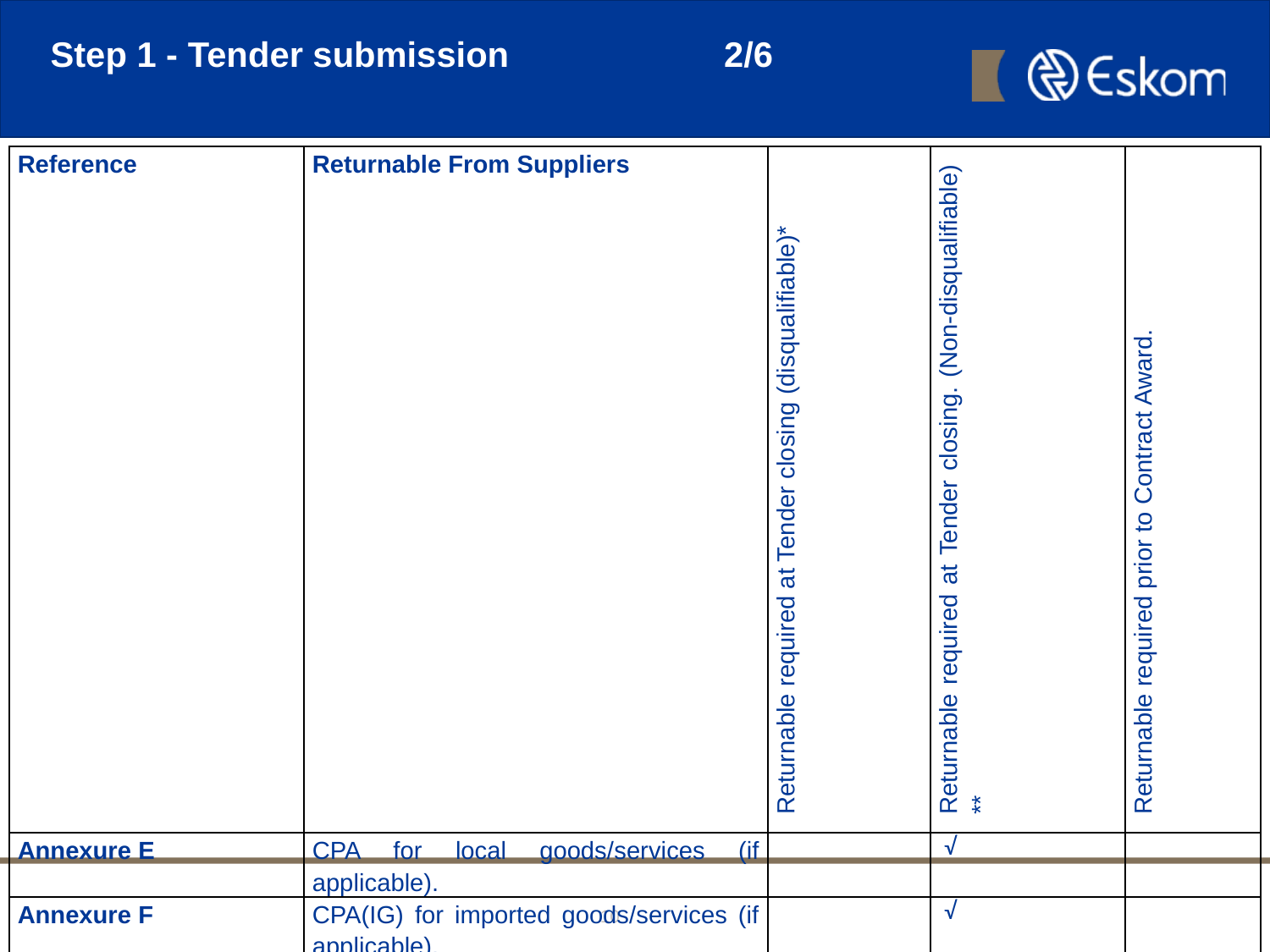

# Step 1 - Tender submission 	                 2/6
| Reference | Returnable From Suppliers | Returnable required at Tender closing (disqualifiable)\* | Returnable required at Tender closing. (Non-disqualifiable) \*\* | Returnable required prior to Contract Award. |
| --- | --- | --- | --- | --- |
| Annexure E | CPA for local goods/services (if applicable). |  | √ |  |
| Annexure F | CPA(IG) for imported goods/services (if applicable). |  | √ |  |
| Annexure G1-G4 | SBD 6.2 -Declaration certificate for local production and content and Annexures G2,G3,G4 |  | √ |  |
| Annexure H (applicable for all suppliers including Foreign suppliers) | SBD 1- to be completed and submitted by all tenderers. |  |  | √ |
| # Annexure I | SBD 6.1- Preference Points Claim Form in terms of PPPFA 2022 regulations |  | √ |  |
| Annexure J | SBD 4 – Bidders Disclosure |  | √ |  |
| E-tendering Help Manual acknowledgement form. |  |  | √ |  |
10